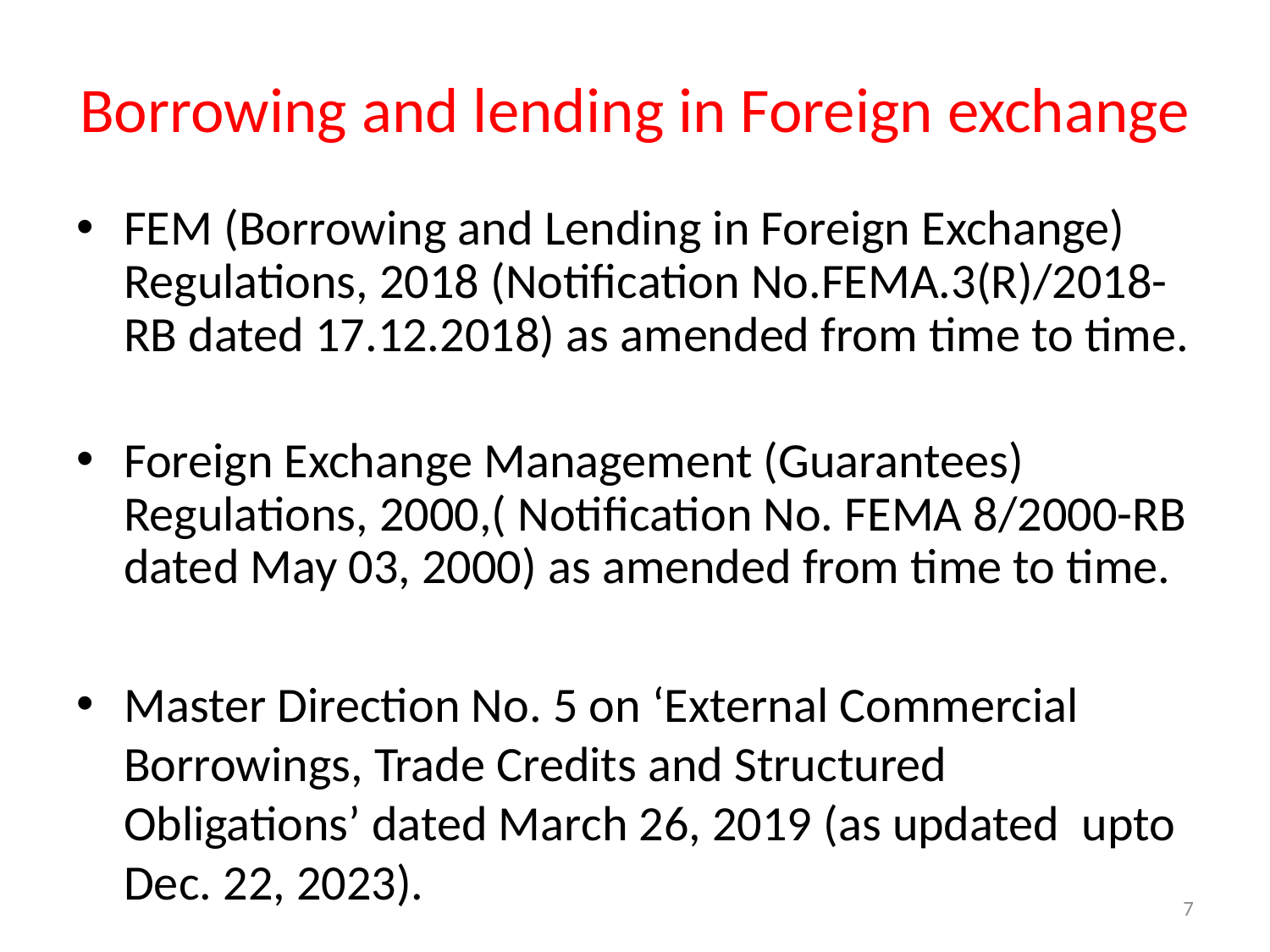

# Borrowing and lending in Foreign exchange
FEM (Borrowing and Lending in Foreign Exchange) Regulations, 2018 (Notification No.FEMA.3(R)/2018-RB dated 17.12.2018) as amended from time to time.

Foreign Exchange Management (Guarantees) Regulations, 2000,( Notification No. FEMA 8/2000-RB dated May 03, 2000) as amended from time to time.

Master Direction No. 5 on ‘External Commercial Borrowings, Trade Credits and Structured Obligations’ dated March 26, 2019 (as updated  upto Dec. 22, 2023).

7